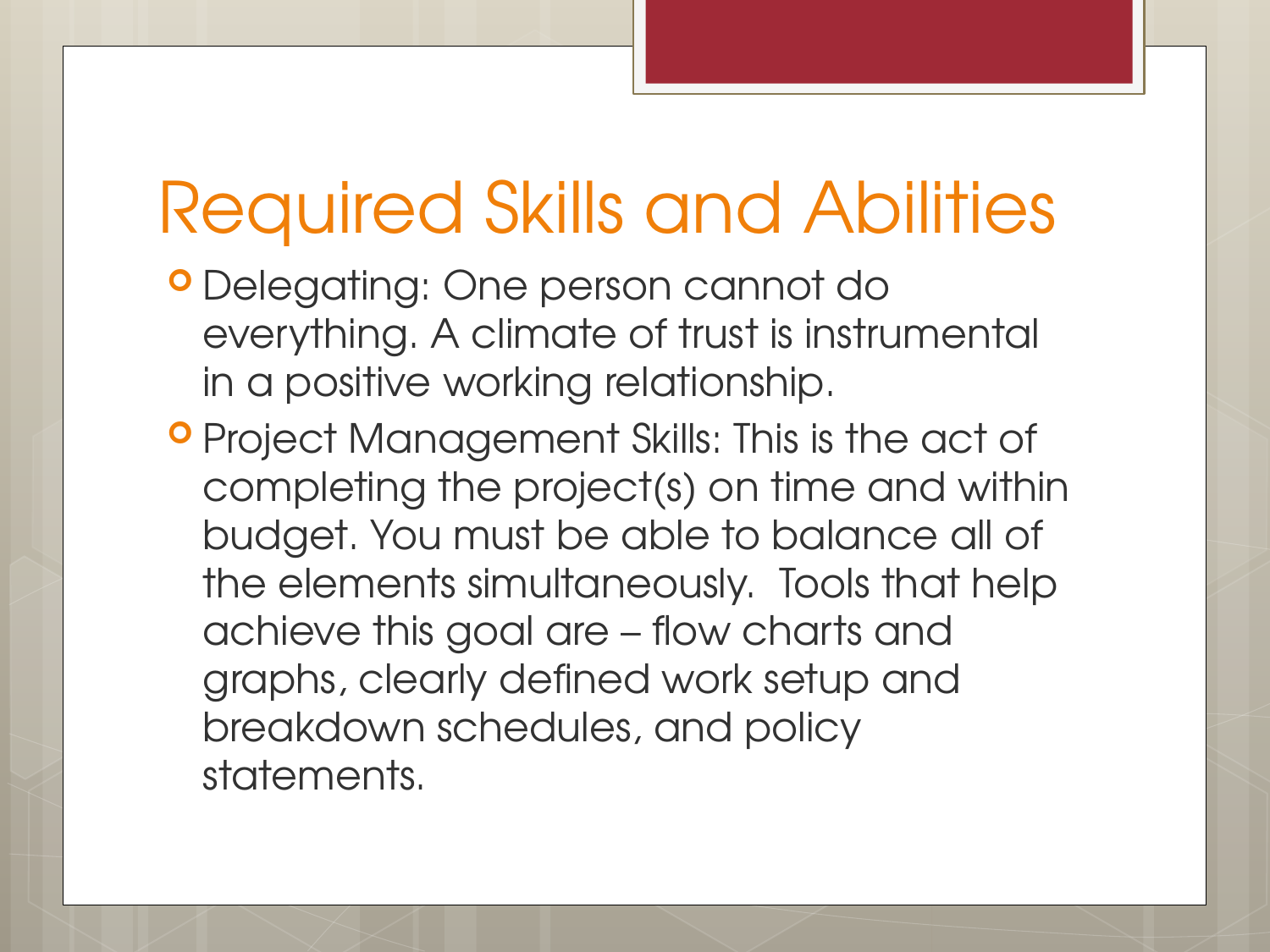

# Required Skills and Abilities
Delegating: One person cannot do everything. A climate of trust is instrumental in a positive working relationship.
Project Management Skills: This is the act of completing the project(s) on time and within budget. You must be able to balance all of the elements simultaneously.  Tools that help achieve this goal are – flow charts and graphs, clearly defined work setup and breakdown schedules, and policy statements.